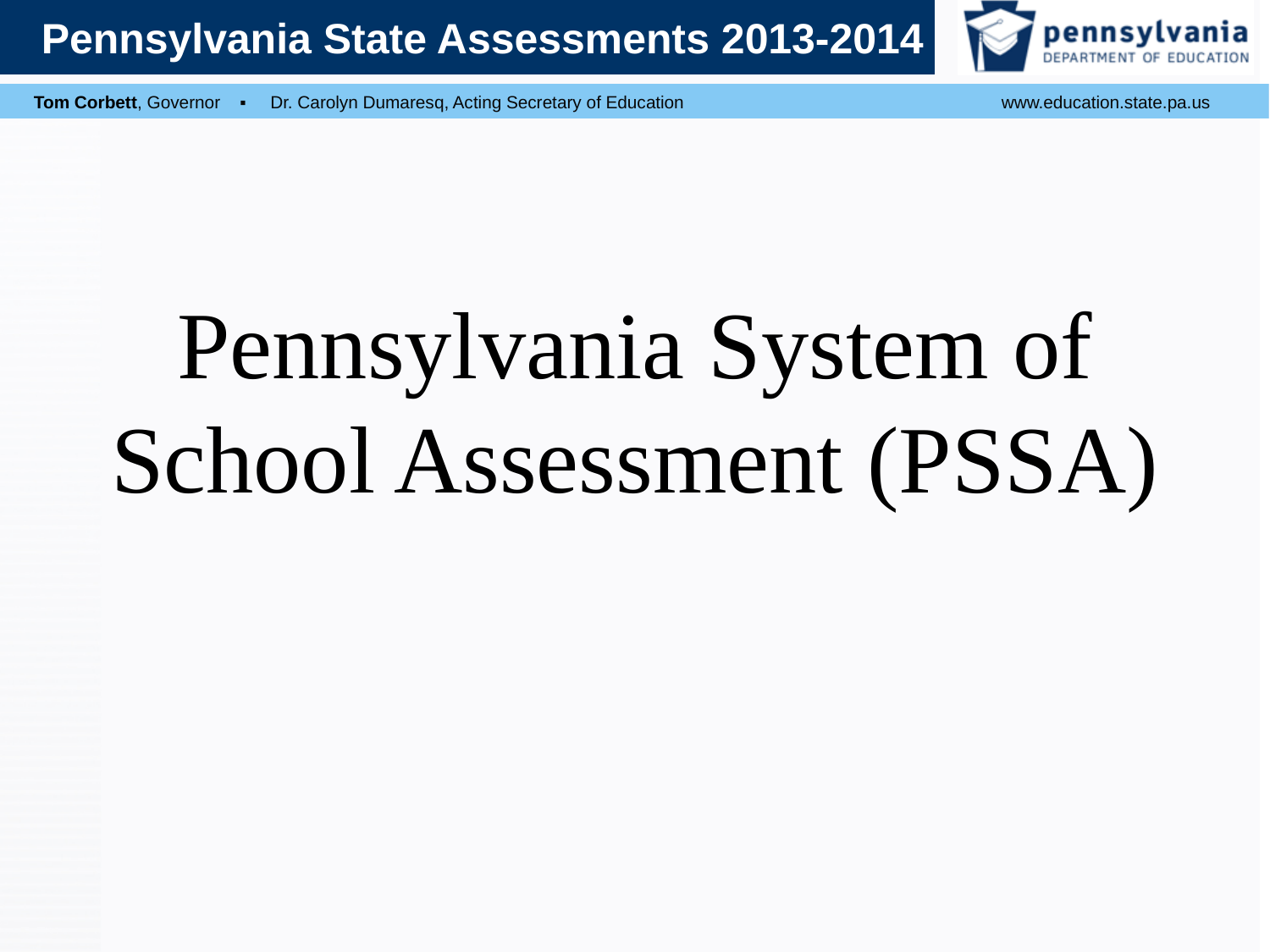

# Pennsylvania System of School Assessment (PSSA)